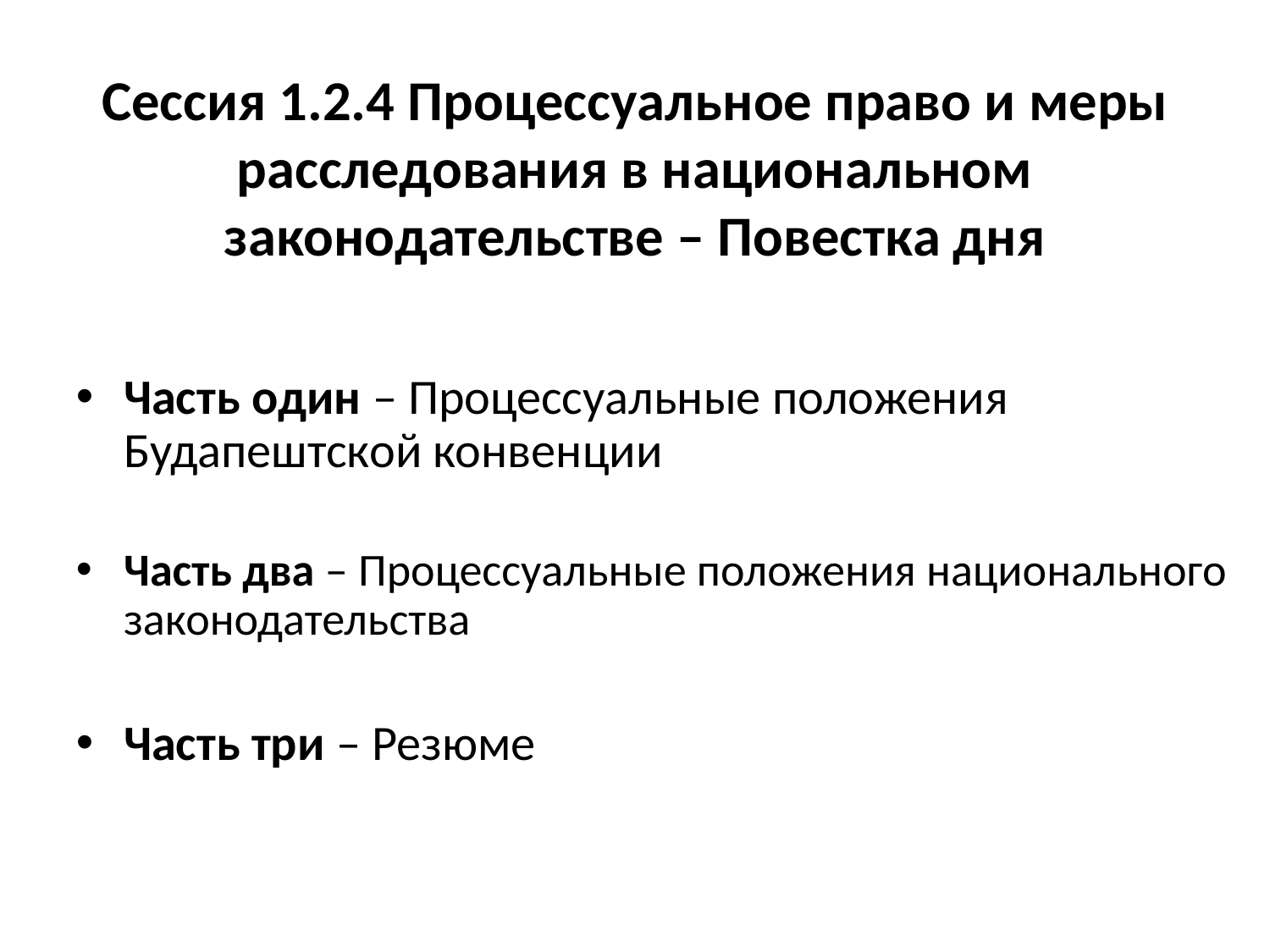

Сессия 1.2.4 Процессуальное право и меры расследования в национальном законодательстве – Повестка дня

Часть один – Процессуальные положения Будапештской конвенции

Часть два – Процессуальные положения национального законодательства

Часть три – Резюме